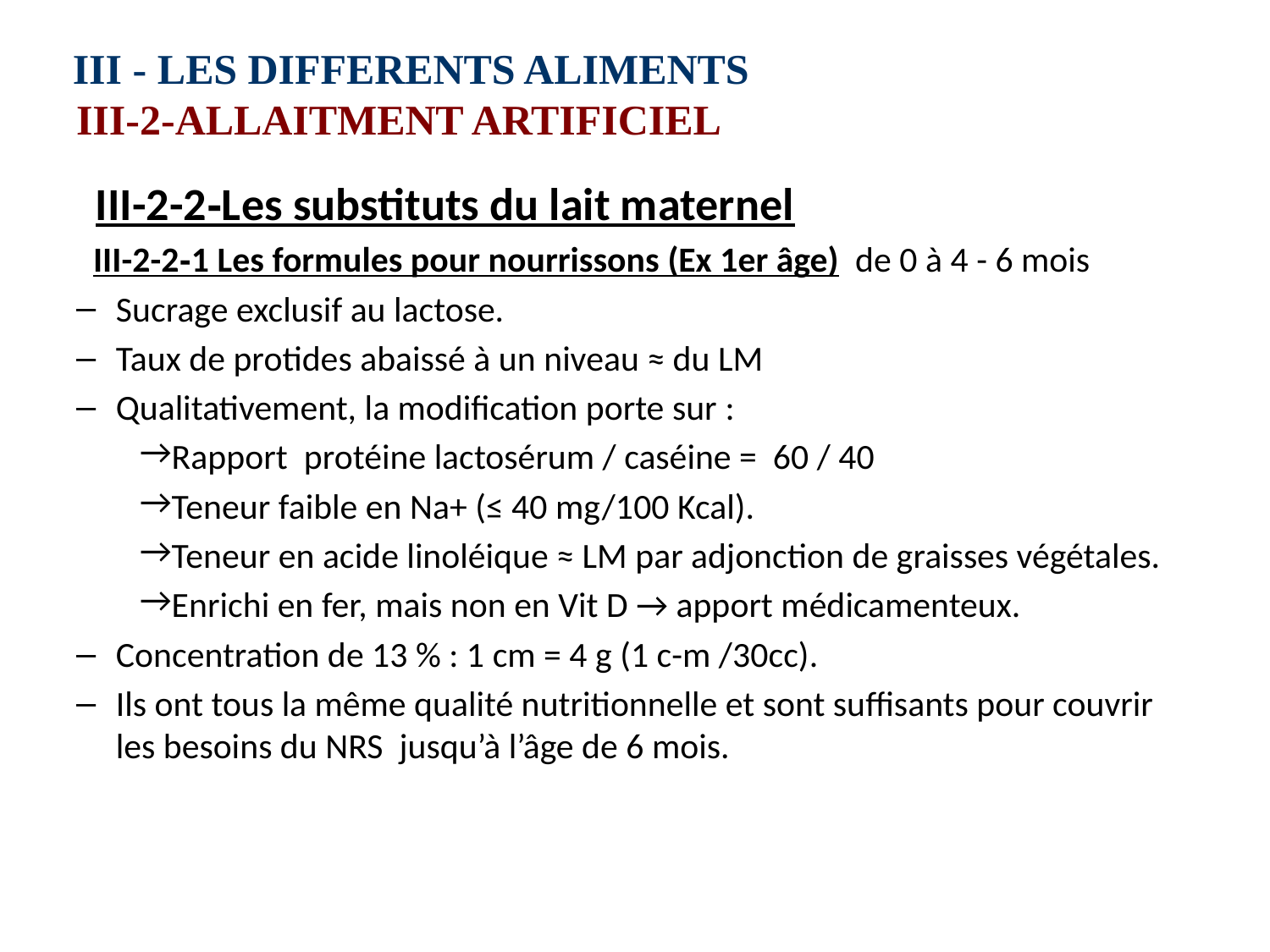

# III ‑ LES DIFFERENTS ALIMENTS III-2‑ALLAITMENT ARTIFICIEL
        III-2-2‑Les substituts du lait maternel
          III-2-2‑1 Les formules pour nourrissons (Ex 1er âge)  de 0 à 4 - 6 mois
Sucrage exclusif au lactose.
Taux de protides abaissé à un niveau ≈ du LM
Qualitativement, la modification porte sur :
Rapport  protéine lactosérum / caséine =  60 / 40
Teneur faible en Na+ (≤ 40 mg/100 Kcal).
Teneur en acide linoléique ≈ LM par adjonction de graisses végétales.
Enrichi en fer, mais non en Vit D → apport médicamenteux.
Concentration de 13 % : 1 cm = 4 g (1 c-m /30cc).
Ils ont tous la même qualité nutritionnelle et sont suffisants pour couvrir les besoins du NRS  jusqu’à l’âge de 6 mois.